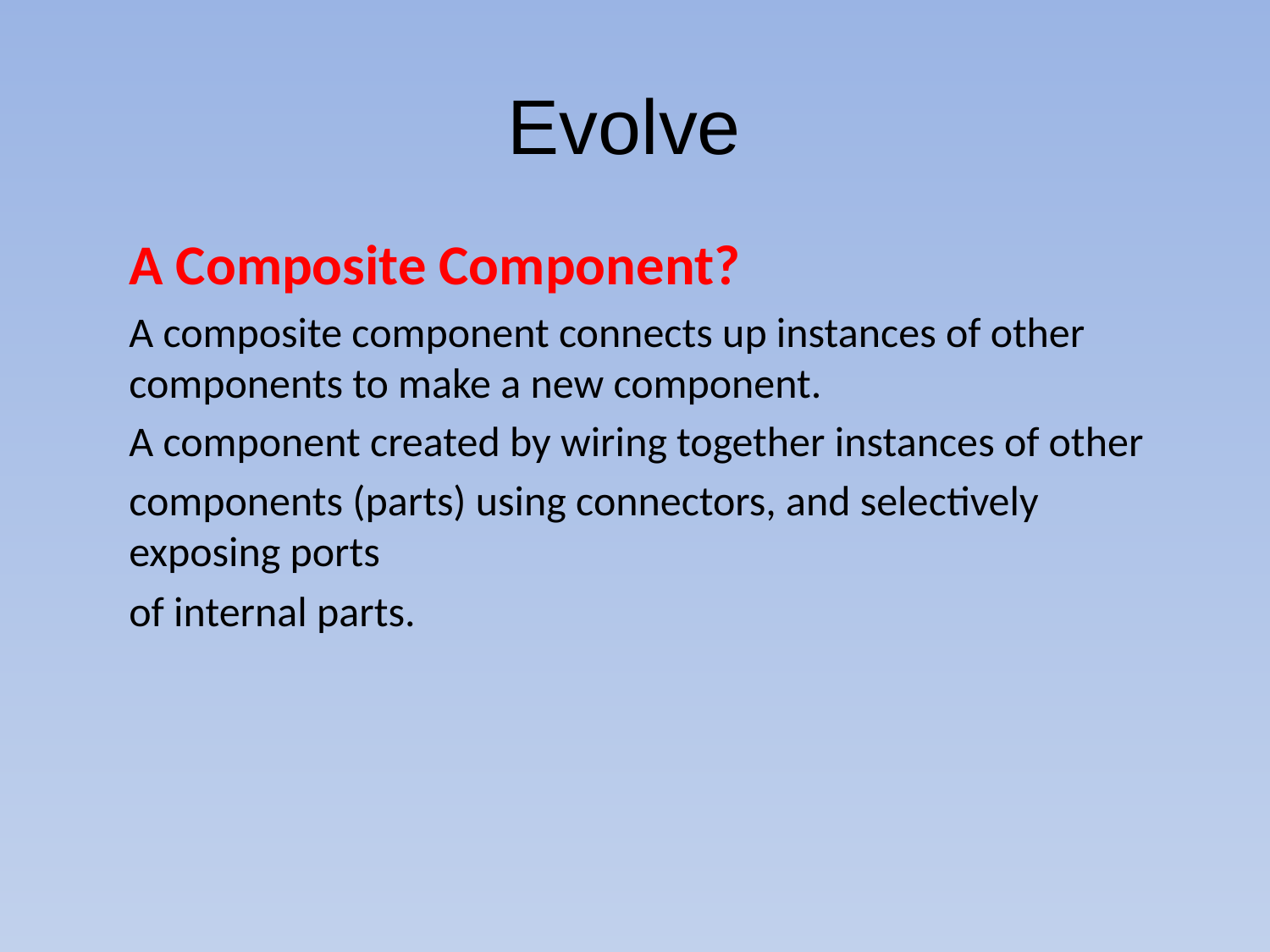

# Evolve
A Composite Component?
A composite component connects up instances of other components to make a new component.
A component created by wiring together instances of other
components (parts) using connectors, and selectively exposing ports
of internal parts.